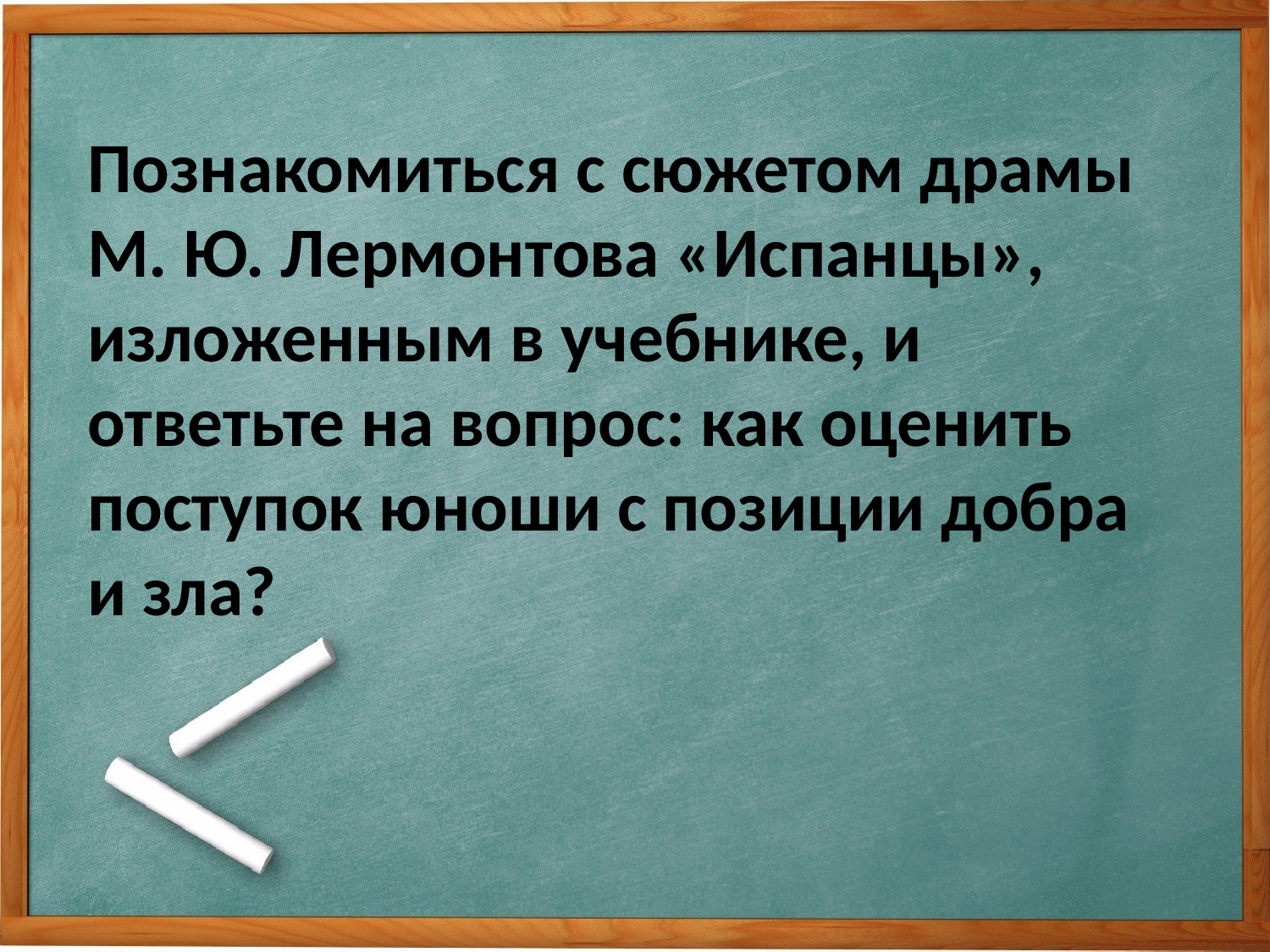

Познакомиться с сюжетом драмы М. Ю. Лермонтова «Испанцы», изложенным в учебнике, и ответьте на вопрос: как оценить поступок юноши с позиции добра и зла?